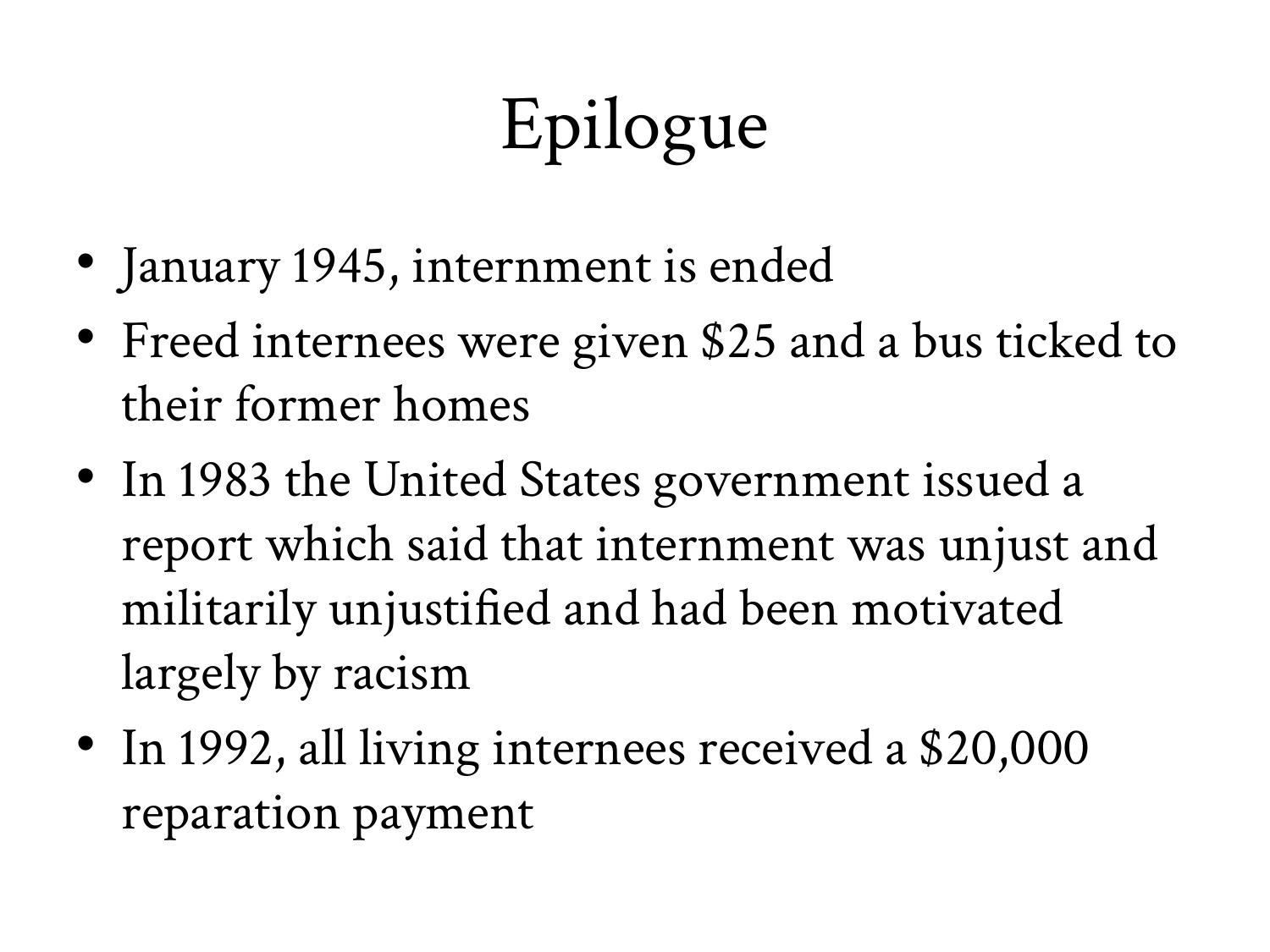

# Epilogue
January 1945, internment is ended
Freed internees were given $25 and a bus ticked to their former homes
In 1983 the United States government issued a report which said that internment was unjust and militarily unjustified and had been motivated largely by racism
In 1992, all living internees received a $20,000 reparation payment